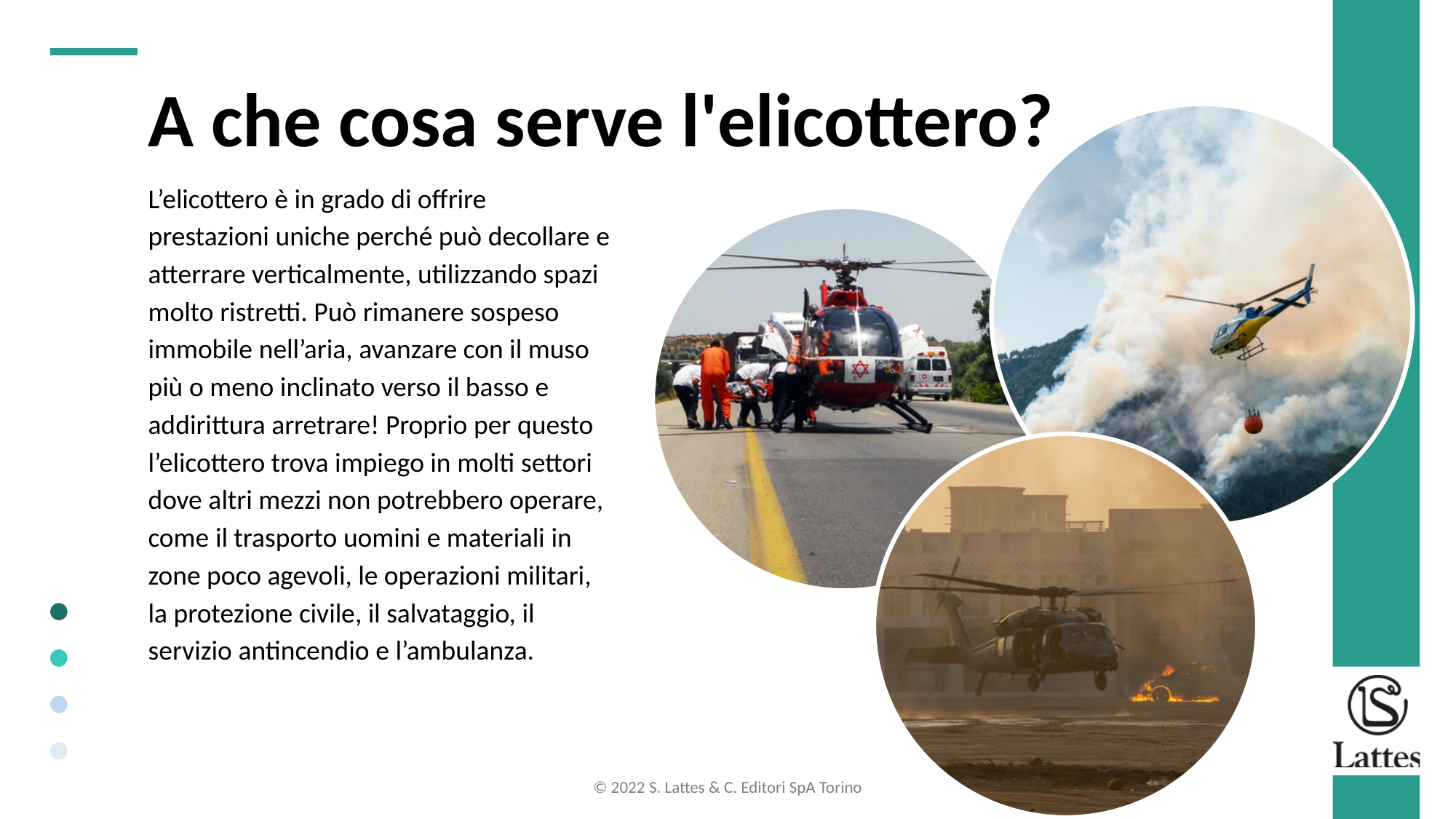

A che cosa serve l'elicottero?

L’elicottero è in grado di offrire prestazioni uniche perché può decollare e atterrare verticalmente, utilizzando spazi molto ristretti. Può rimanere sospeso immobile nell’aria, avanzare con il muso più o meno inclinato verso il basso e addirittura arretrare! Proprio per questo l’elicottero trova impiego in molti settori dove altri mezzi non potrebbero operare, come il trasporto uomini e materiali in zone poco agevoli, le operazioni militari, la protezione civile, il salvataggio, il servizio antincendio e l’ambulanza.